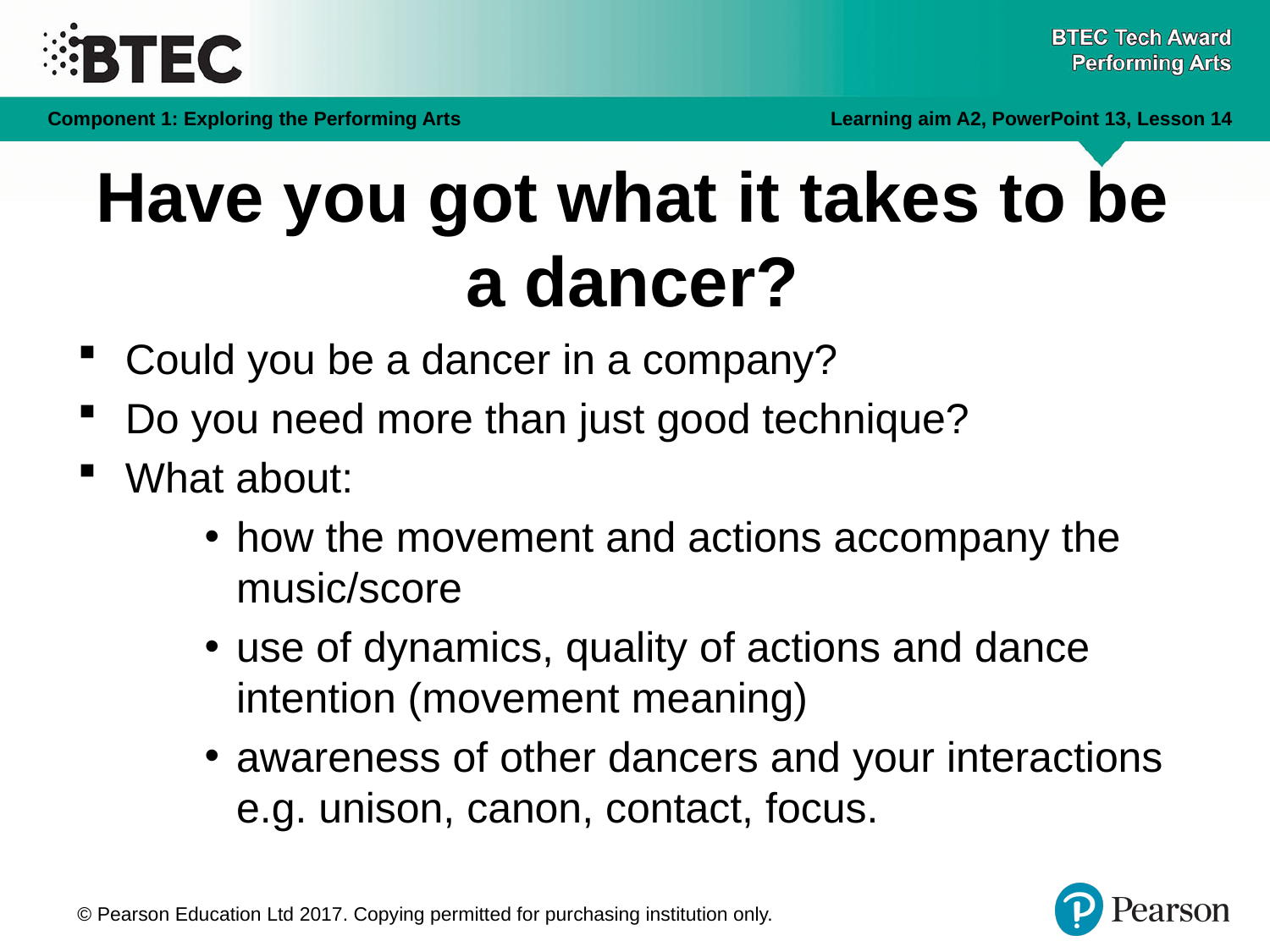

# Have you got what it takes to be a dancer?
Could you be a dancer in a company?
Do you need more than just good technique?
What about:
how the movement and actions accompany the music/score
use of dynamics, quality of actions and dance intention (movement meaning)
awareness of other dancers and your interactions e.g. unison, canon, contact, focus.

© Pearson Education Ltd 2017. Copying permitted for purchasing institution only.